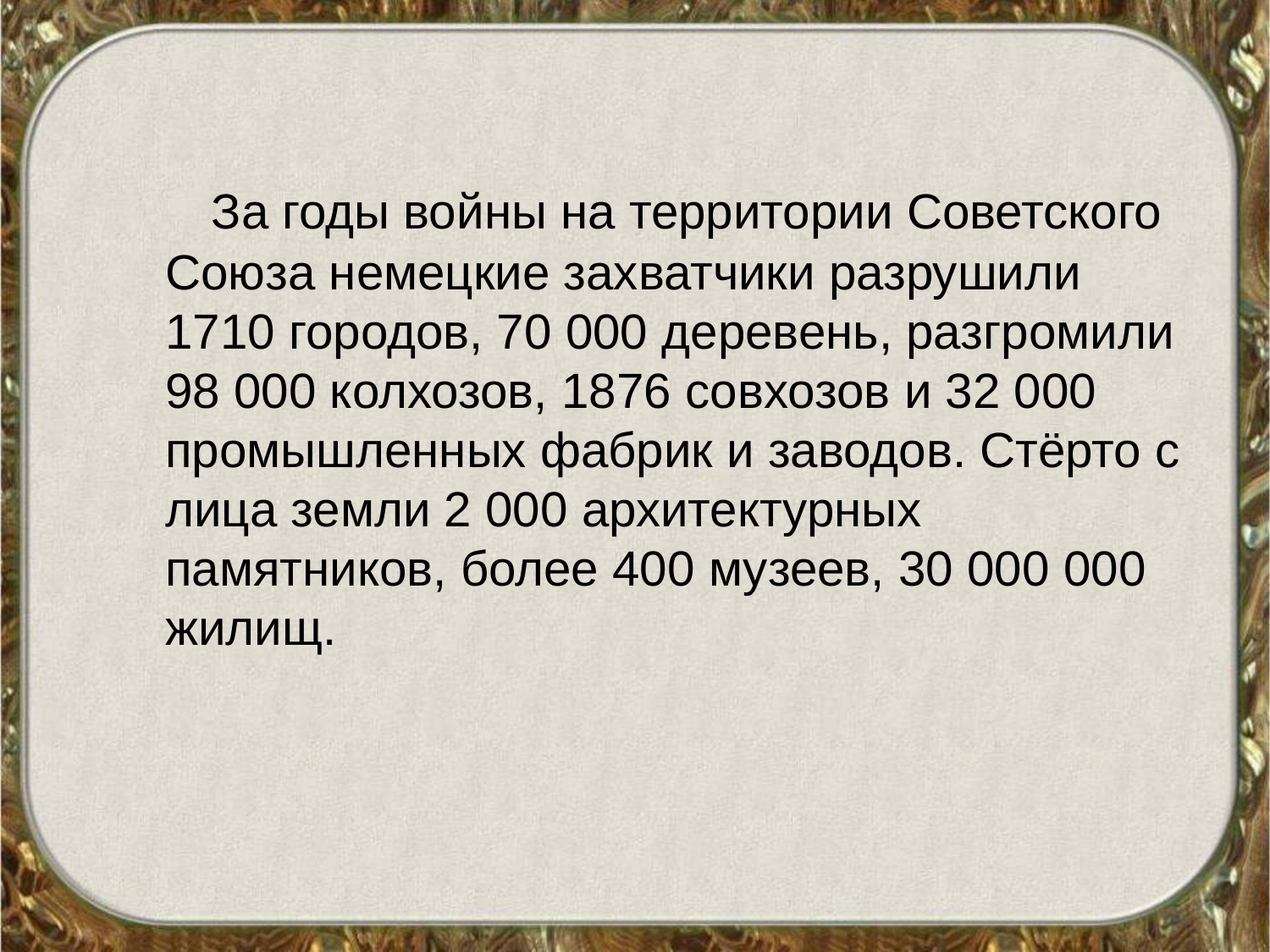

#
      За годы войны на территории Советского Союза немецкие захватчики разрушили 1710 городов, 70 000 деревень, разгромили 98 000 колхозов, 1876 совхозов и 32 000 промышленных фабрик и заводов. Стёрто с лица земли 2 000 архитектурных памятников, более 400 музеев, 30 000 000 жилищ.